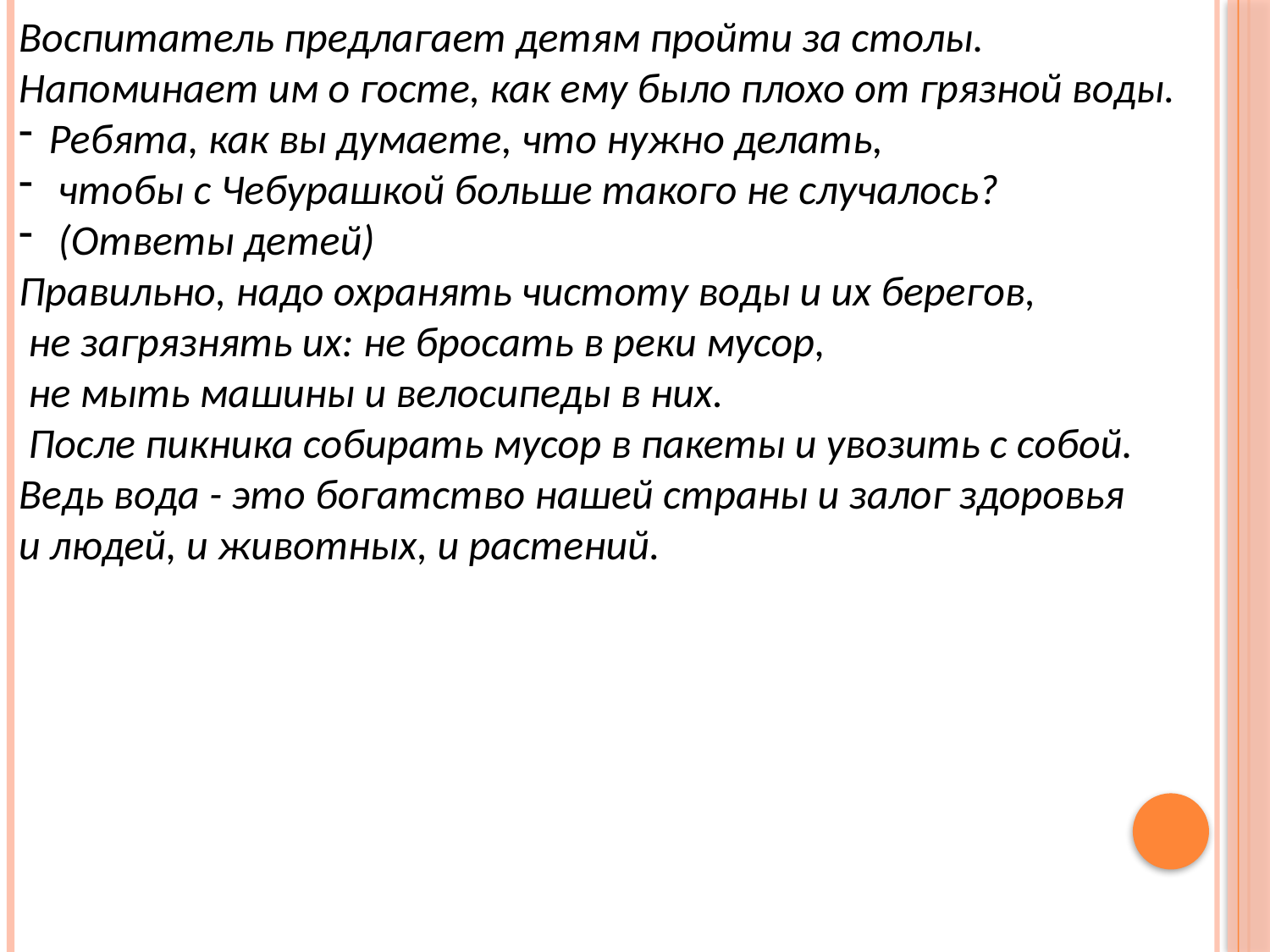

Воспитатель предлагает детям пройти за столы.
Напоминает им о госте, как ему было плохо от грязной воды.
Ребята, как вы думаете, что нужно делать,
 чтобы с Чебурашкой больше такого не случалось?
 (Ответы детей)
Правильно, надо охранять чистоту воды и их берегов,
 не загрязнять их: не бросать в реки мусор,
 не мыть машины и велосипеды в них.
 После пикника собирать мусор в пакеты и увозить с собой.
Ведь вода - это богатство нашей страны и залог здоровья
и людей, и животных, и растений.